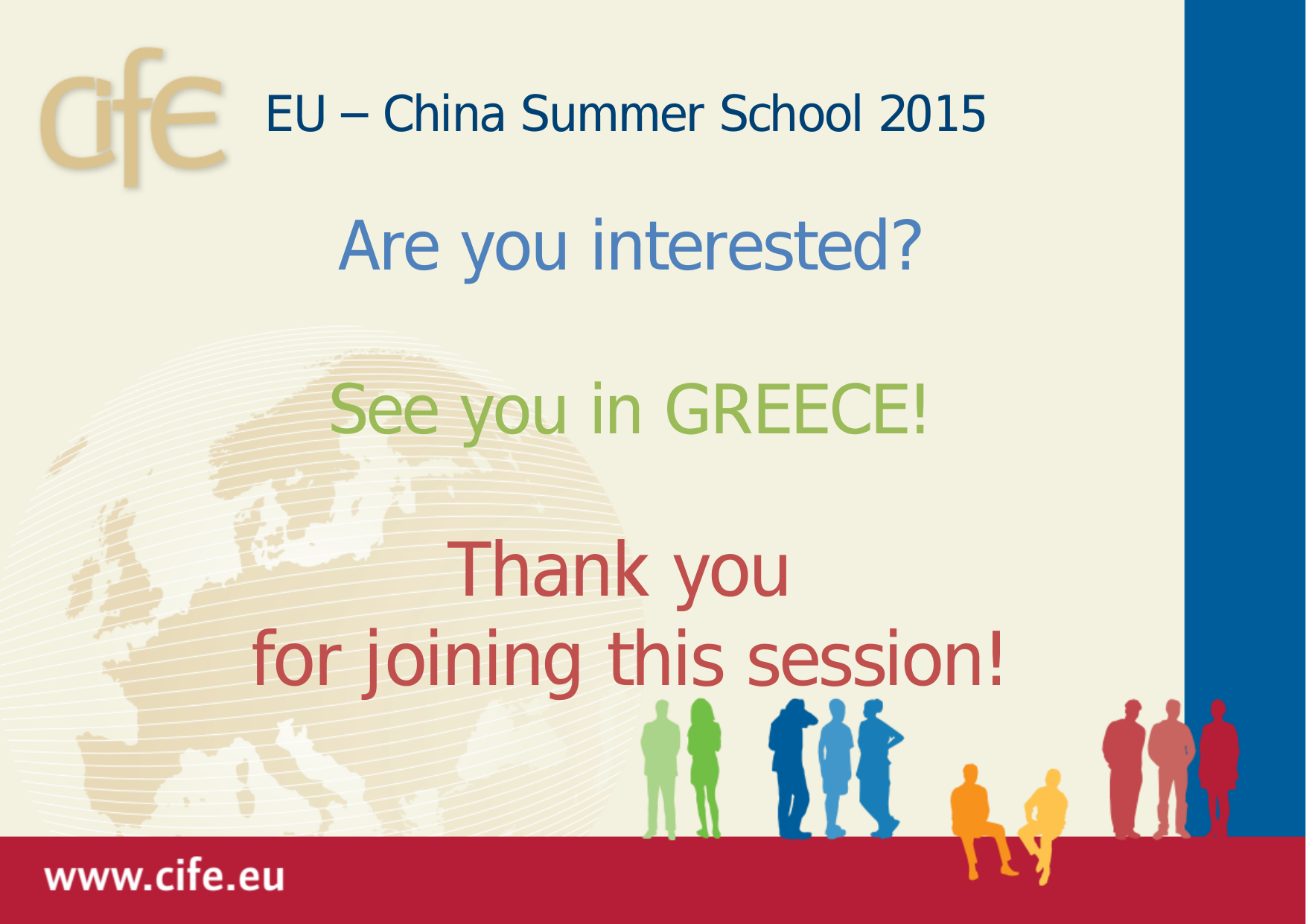

EU – China Summer School 2015

Are you interested?

See you in GREECE!

Thank you
for joining this session!